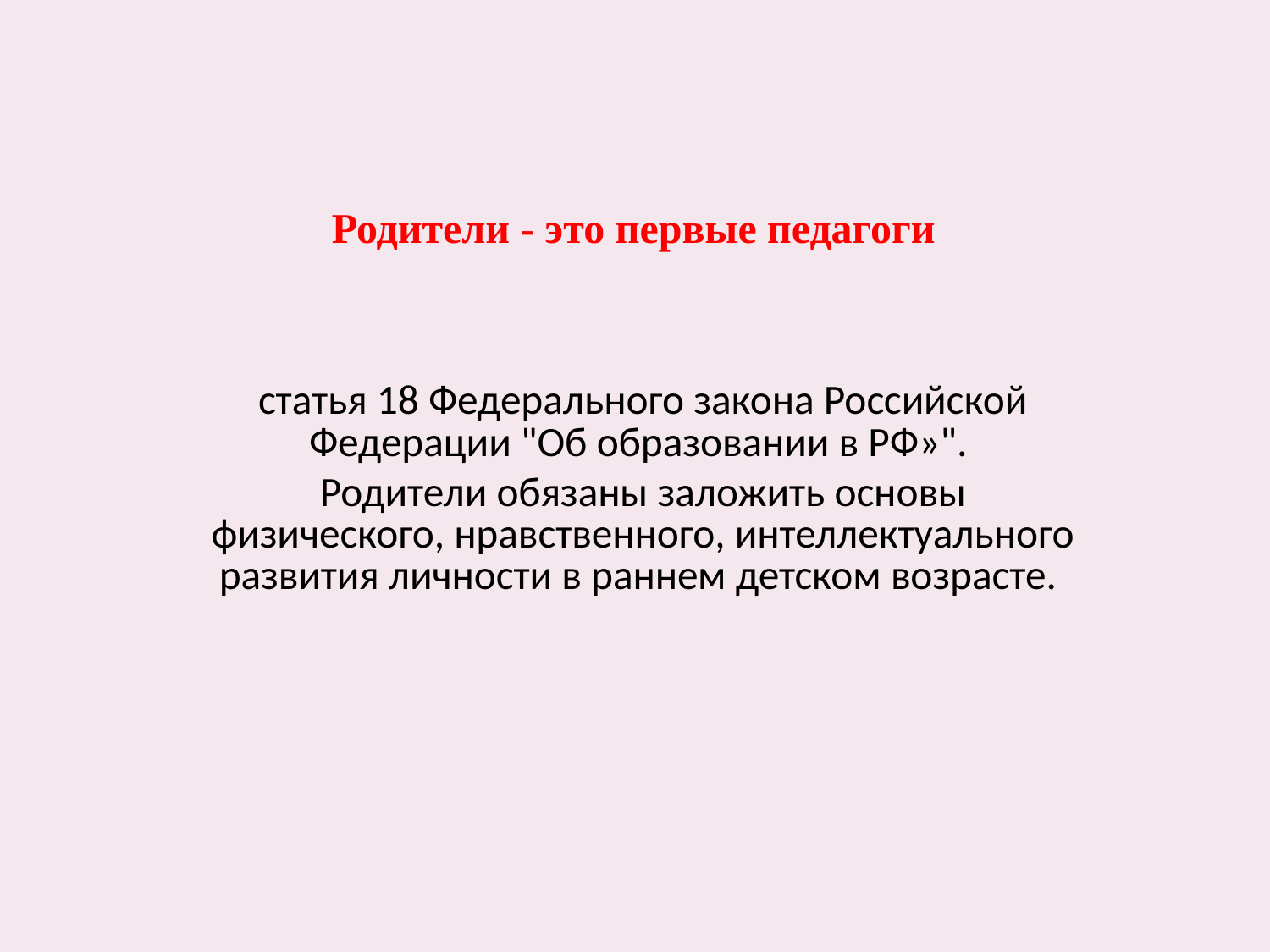

# Родители - это первые педагоги
статья 18 Федерального закона Российской Федерации "Об образовании в РФ»".
Родители обязаны заложить основы физического, нравственного, интеллектуального развития личности в раннем детском возрасте.